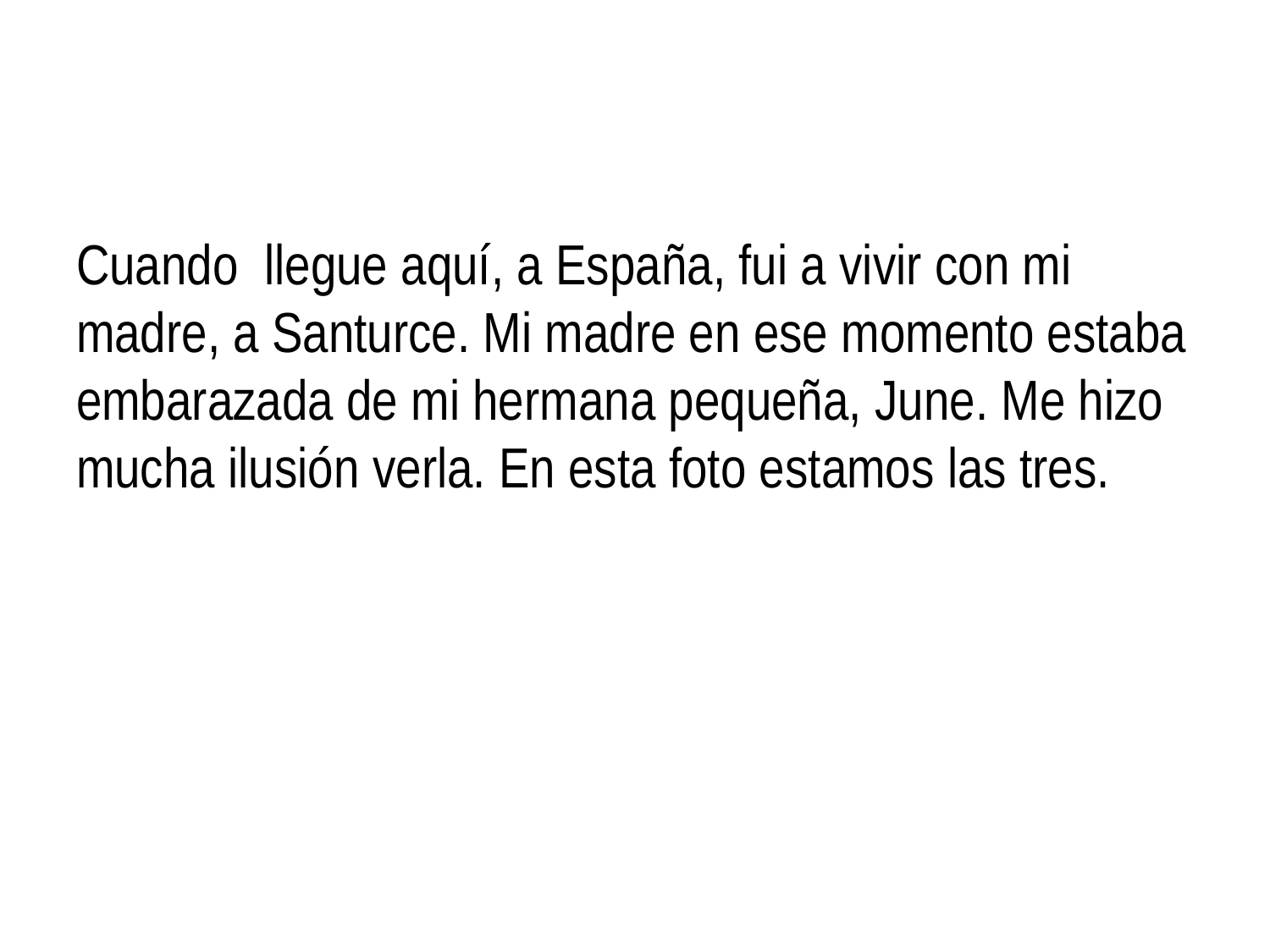

Cuando  llegue aquí, a España, fui a vivir con mi madre, a Santurce. Mi madre en ese momento estaba embarazada de mi hermana pequeña, June. Me hizo mucha ilusión verla. En esta foto estamos las tres.